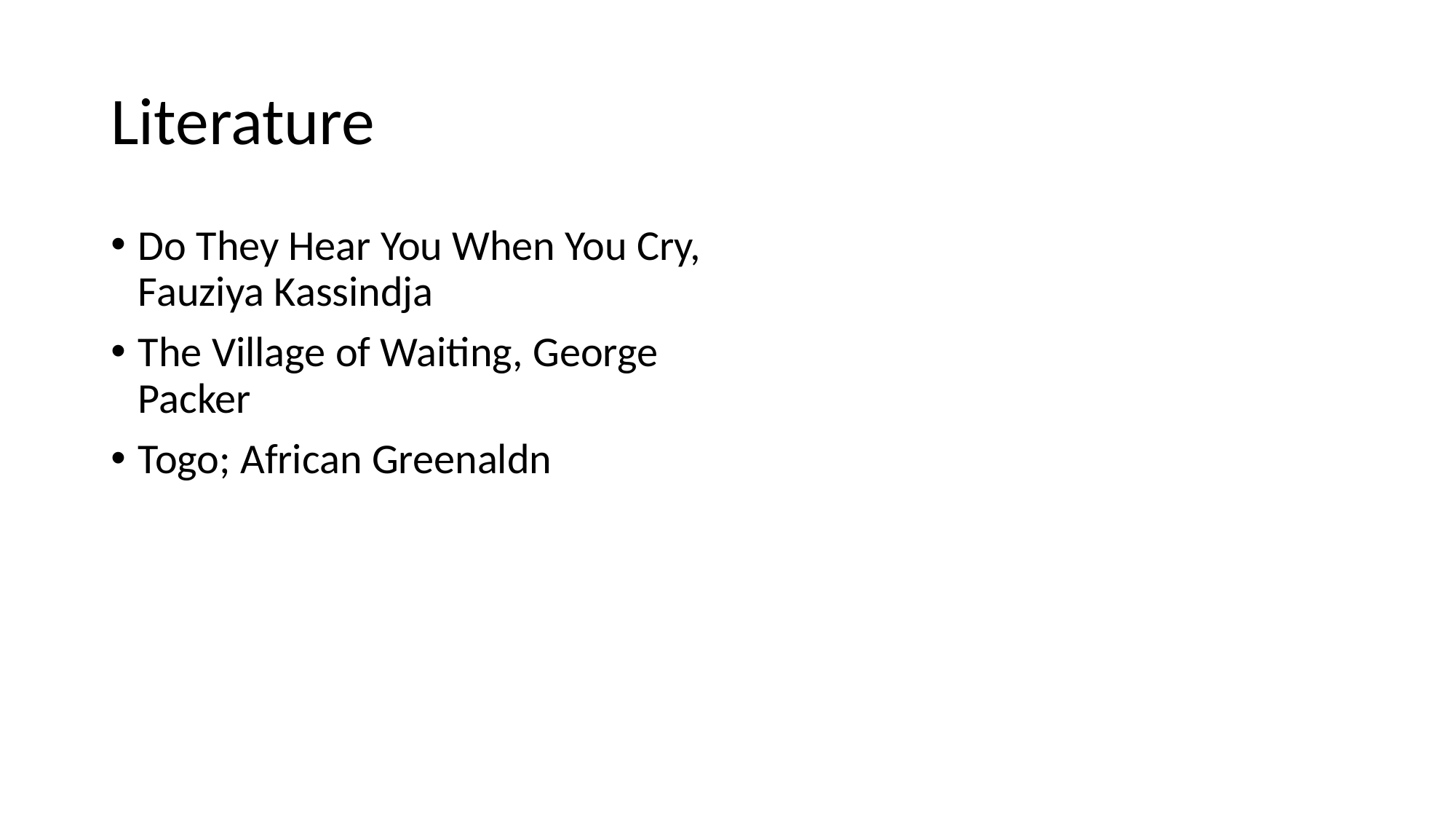

# Literature
Do They Hear You When You Cry, Fauziya Kassindja
The Village of Waiting, George Packer
Togo; African Greenaldn